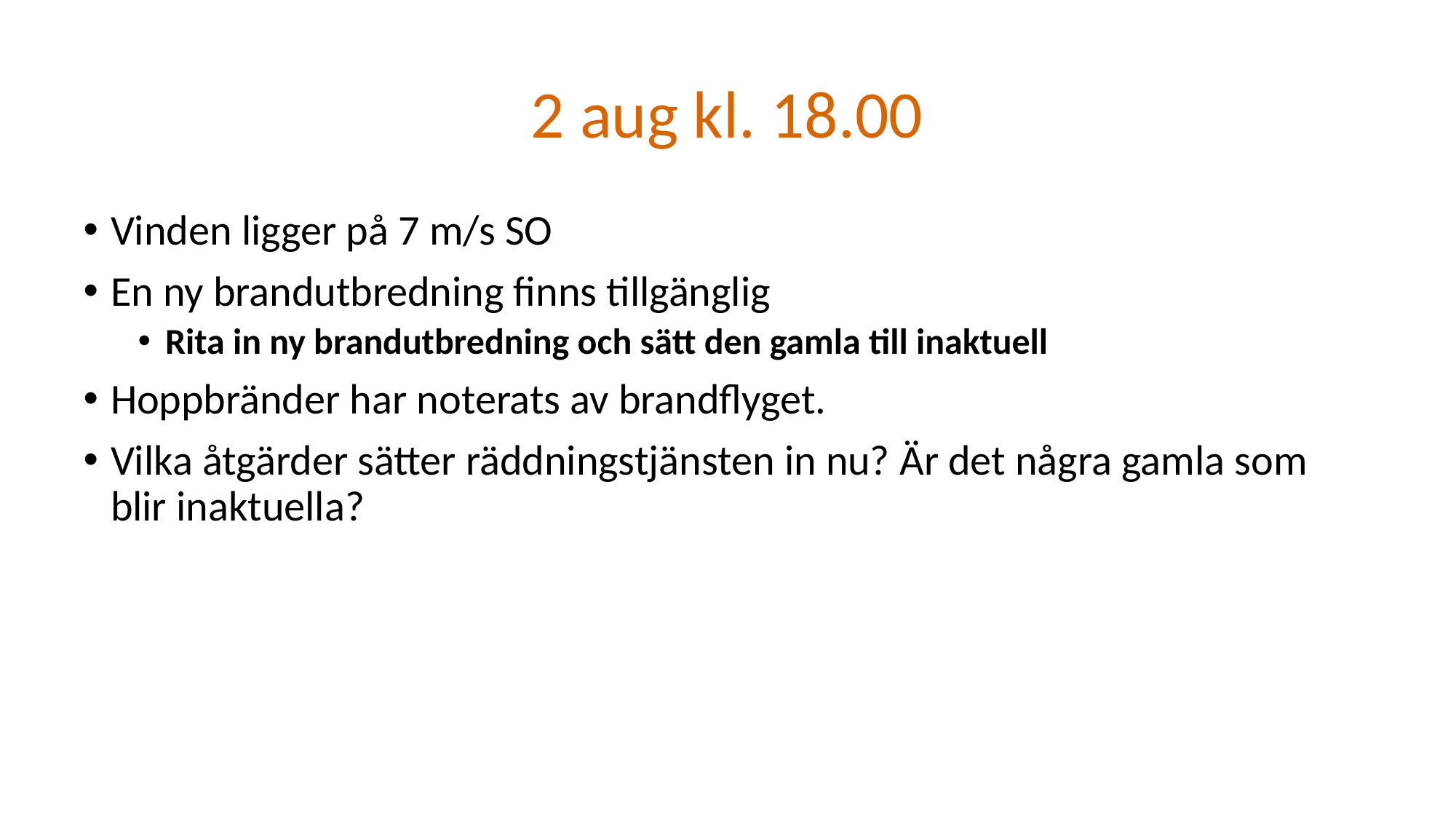

# 2 aug kl. 18.00
Vinden ligger på 7 m/s SO
En ny brandutbredning finns tillgänglig
Rita in ny brandutbredning och sätt den gamla till inaktuell
Hoppbränder har noterats av brandflyget.
Vilka åtgärder sätter räddningstjänsten in nu? Är det några gamla som blir inaktuella?